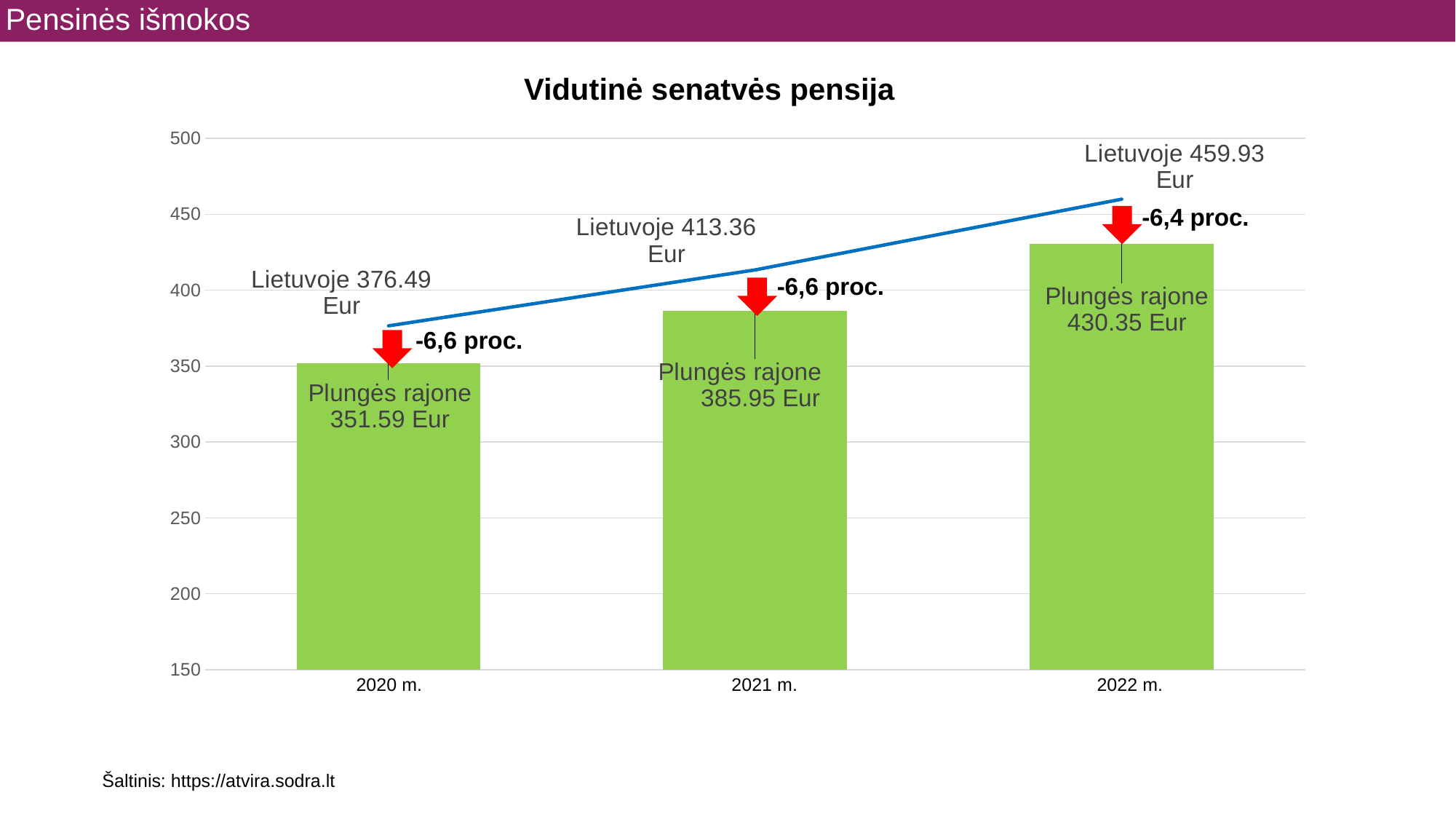

Pensinės išmokos
Vidutinė senatvės pensija

### Chart

| Category | Plungė | Lietuvos vidurkis |
|---|---|---|
-6,4 proc.

-6,6 proc.

-6,6 proc.

2020 m.                                                             2021 m.                                                           2022 m.
892 €
Šaltinis: https://atvira.sodra.lt